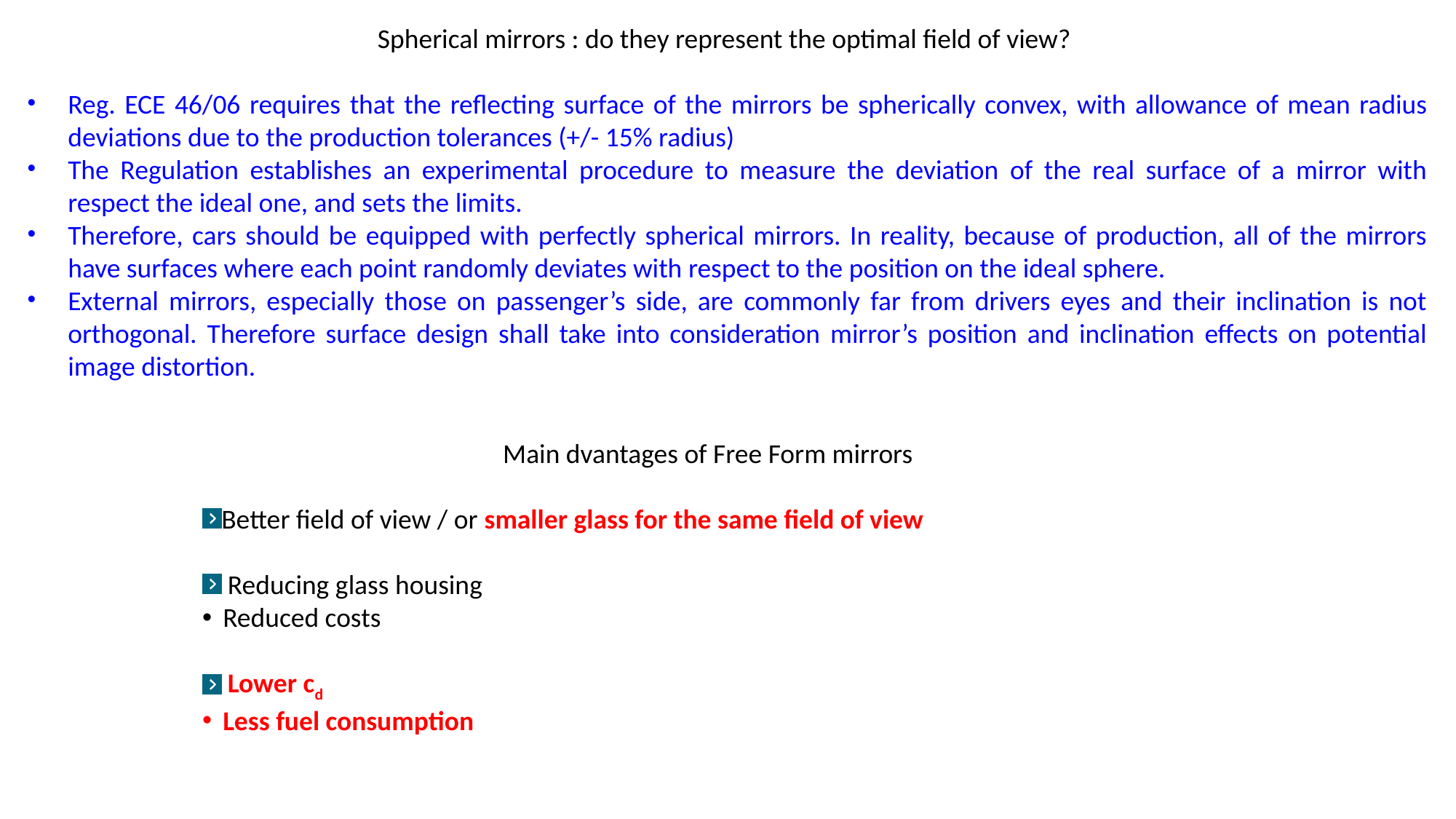

Spherical mirrors : do they represent the optimal field of view?

Reg. ECE 46/06 requires that the reflecting surface of the mirrors be spherically convex, with allowance of mean radius deviations due to the production tolerances (+/- 15% radius)
The Regulation establishes an experimental procedure to measure the deviation of the real surface of a mirror with respect the ideal one, and sets the limits.
Therefore, cars should be equipped with perfectly spherical mirrors. In reality, because of production, all of the mirrors have surfaces where each point randomly deviates with respect to the position on the ideal sphere.
External mirrors, especially those on passenger’s side, are commonly far from drivers eyes and their inclination is not orthogonal. Therefore surface design shall take into consideration mirror’s position and inclination effects on potential image distortion.
Main dvantages of Free Form mirrors

Better field of view / or smaller glass for the same field of view

 Reducing glass housing
Reduced costs

 Lower cd
Less fuel consumption